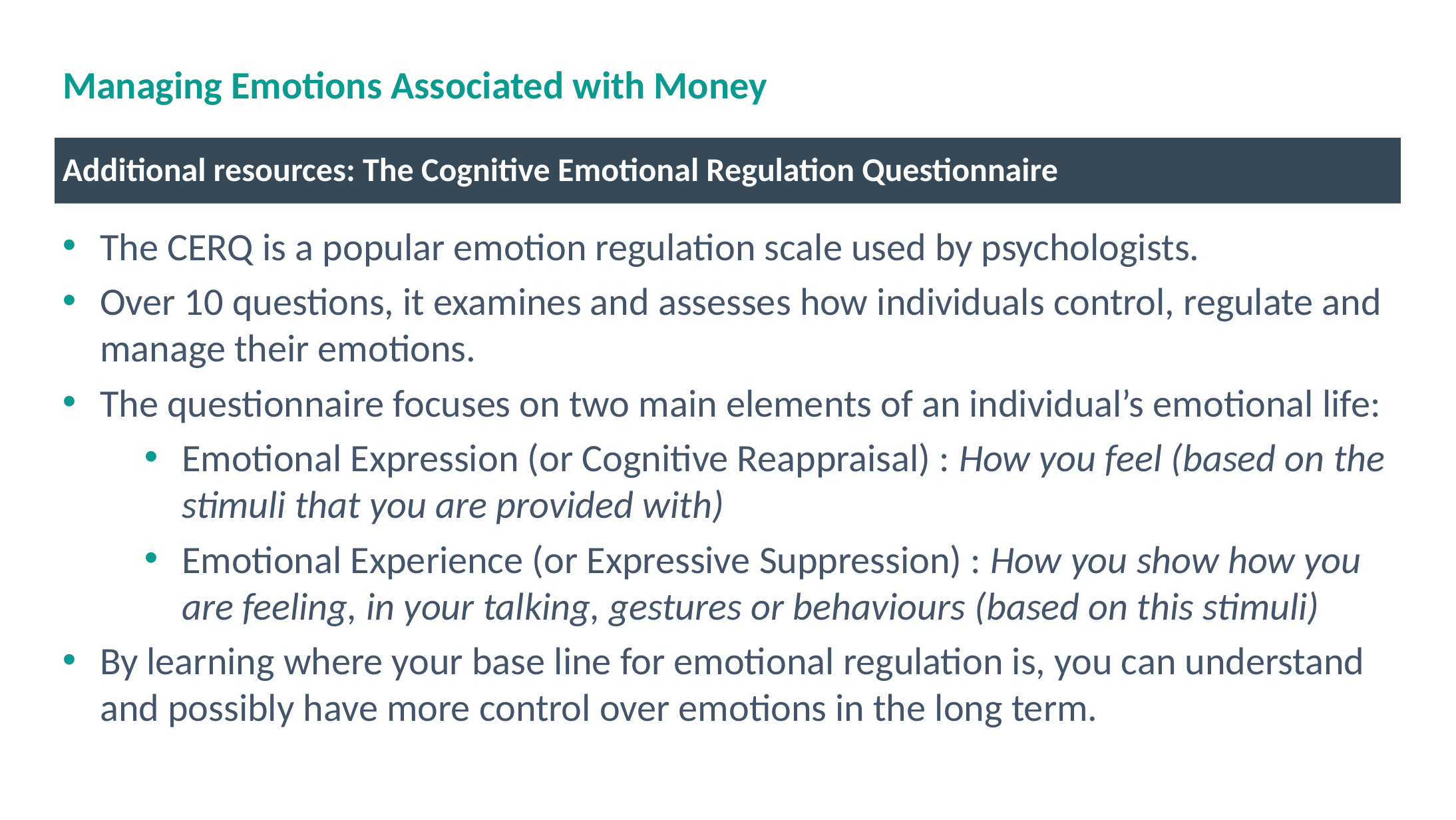

# Managing Emotions Associated with Money
Additional resources: The Cognitive Emotional Regulation Questionnaire
The CERQ is a popular emotion regulation scale used by psychologists.
Over 10 questions, it examines and assesses how individuals control, regulate and manage their emotions.
The questionnaire focuses on two main elements of an individual’s emotional life:
Emotional Expression (or Cognitive Reappraisal) : How you feel (based on the stimuli that you are provided with)
Emotional Experience (or Expressive Suppression) : How you show how you are feeling, in your talking, gestures or behaviours (based on this stimuli)
By learning where your base line for emotional regulation is, you can understand and possibly have more control over emotions in the long term.